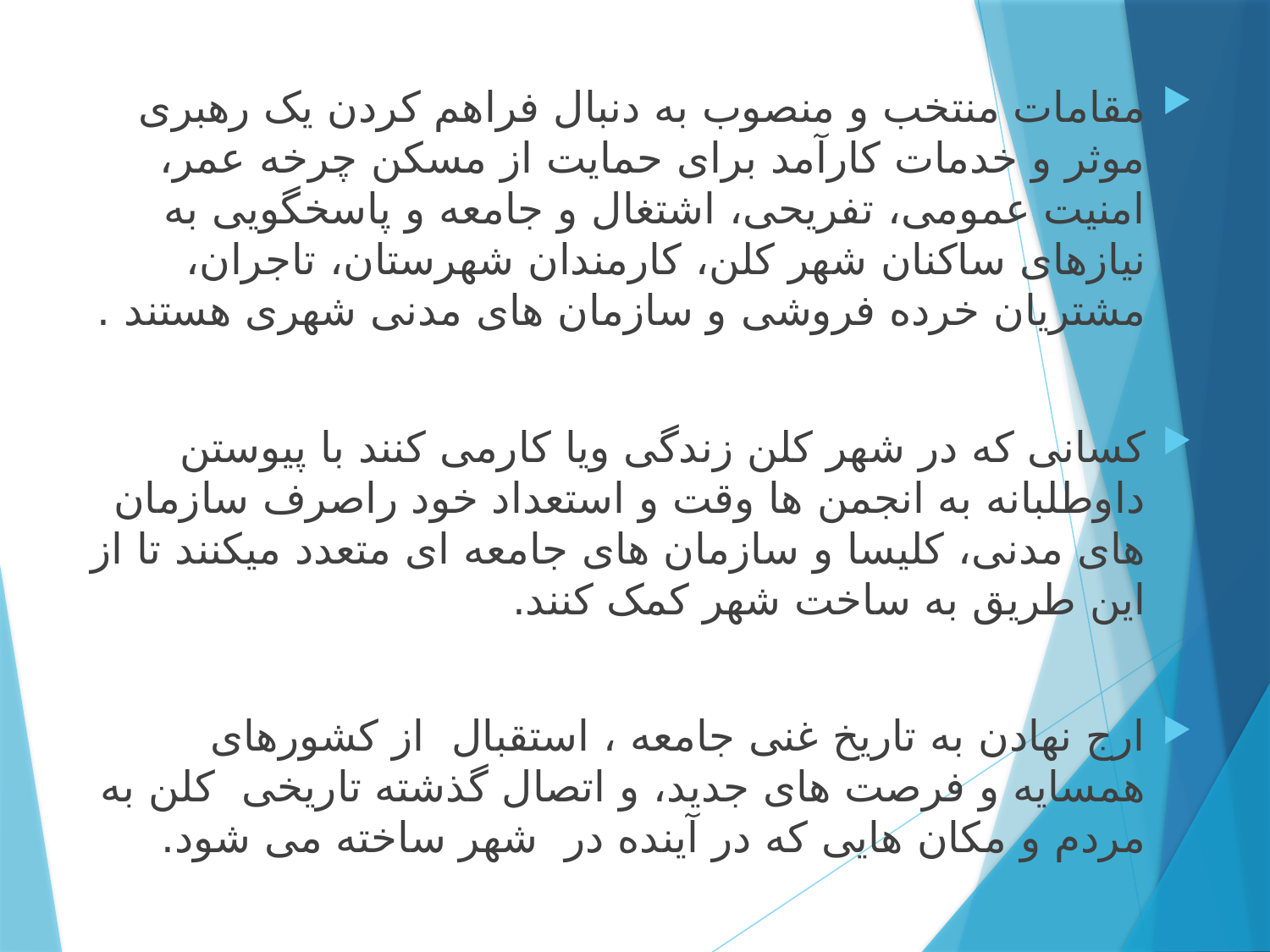

مقامات منتخب و منصوب به دنبال فراهم کردن یک رهبری موثر و خدمات کارآمد برای حمایت از مسکن چرخه عمر، امنیت عمومی، تفریحی، اشتغال و جامعه و پاسخگویی به نیازهای ساکنان شهر کلن، کارمندان شهرستان، تاجران، مشتریان خرده فروشی و سازمان های مدنی شهری هستند .

کسانی که در شهر کلن زندگی ویا کارمی کنند با پیوستن داوطلبانه به انجمن ها وقت و استعداد خود راصرف سازمان های مدنی، کلیسا و سازمان های جامعه ای متعدد میکنند تا از این طریق به ساخت شهر کمک کنند.

ارج نهادن به تاریخ غنی جامعه ، استقبال  از کشورهای همسایه و فرصت های جدید، و اتصال گذشته تاریخی  کلن به مردم و مکان هایی که در آینده در  شهر ساخته می شود.